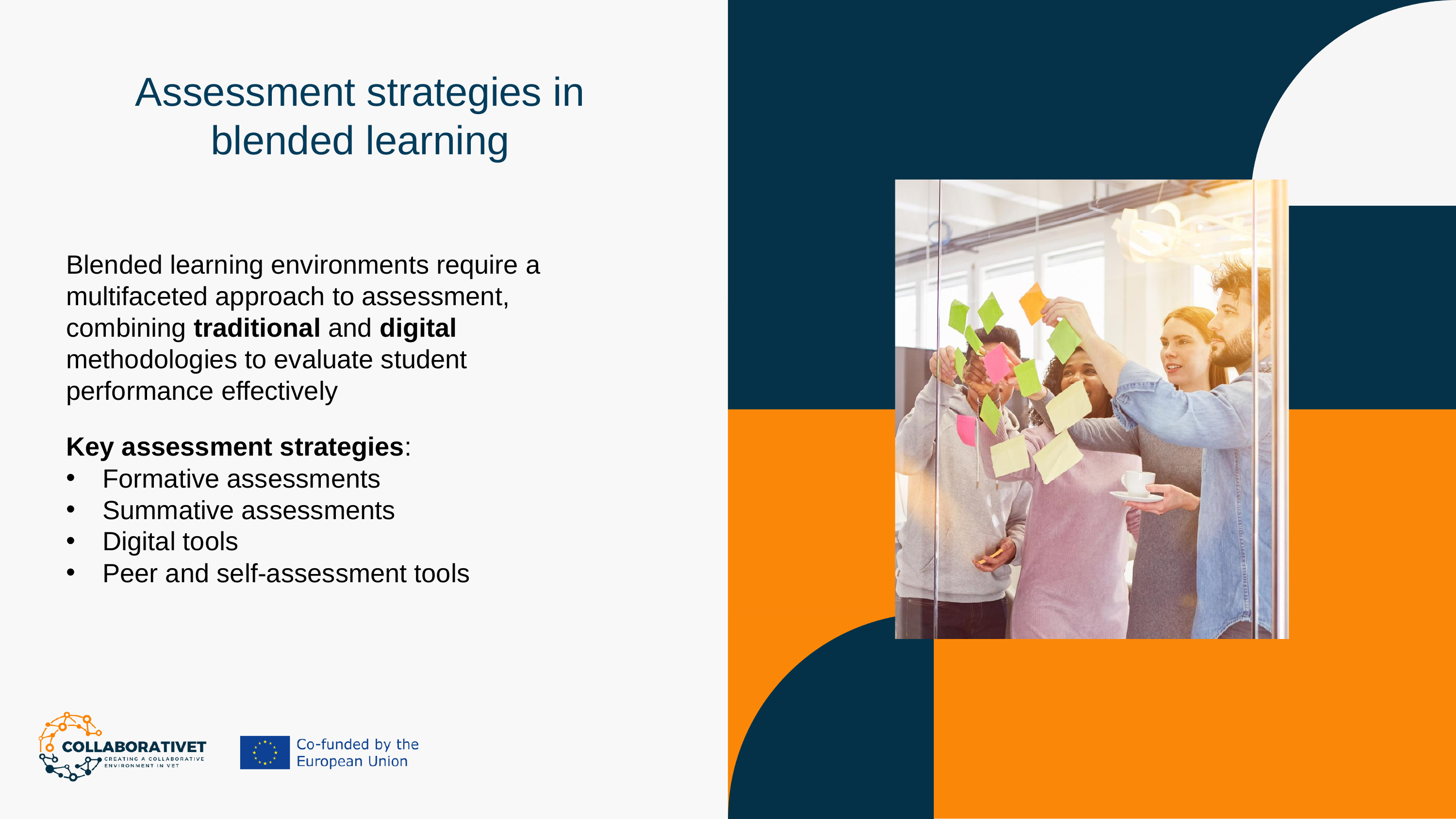

Assessment strategies in blended learning

Blended learning environments require a multifaceted approach to assessment, combining traditional and digital methodologies to evaluate student performance effectively

Key assessment strategies:
Formative assessments
Summative assessments
Digital tools
Peer and self-assessment tools